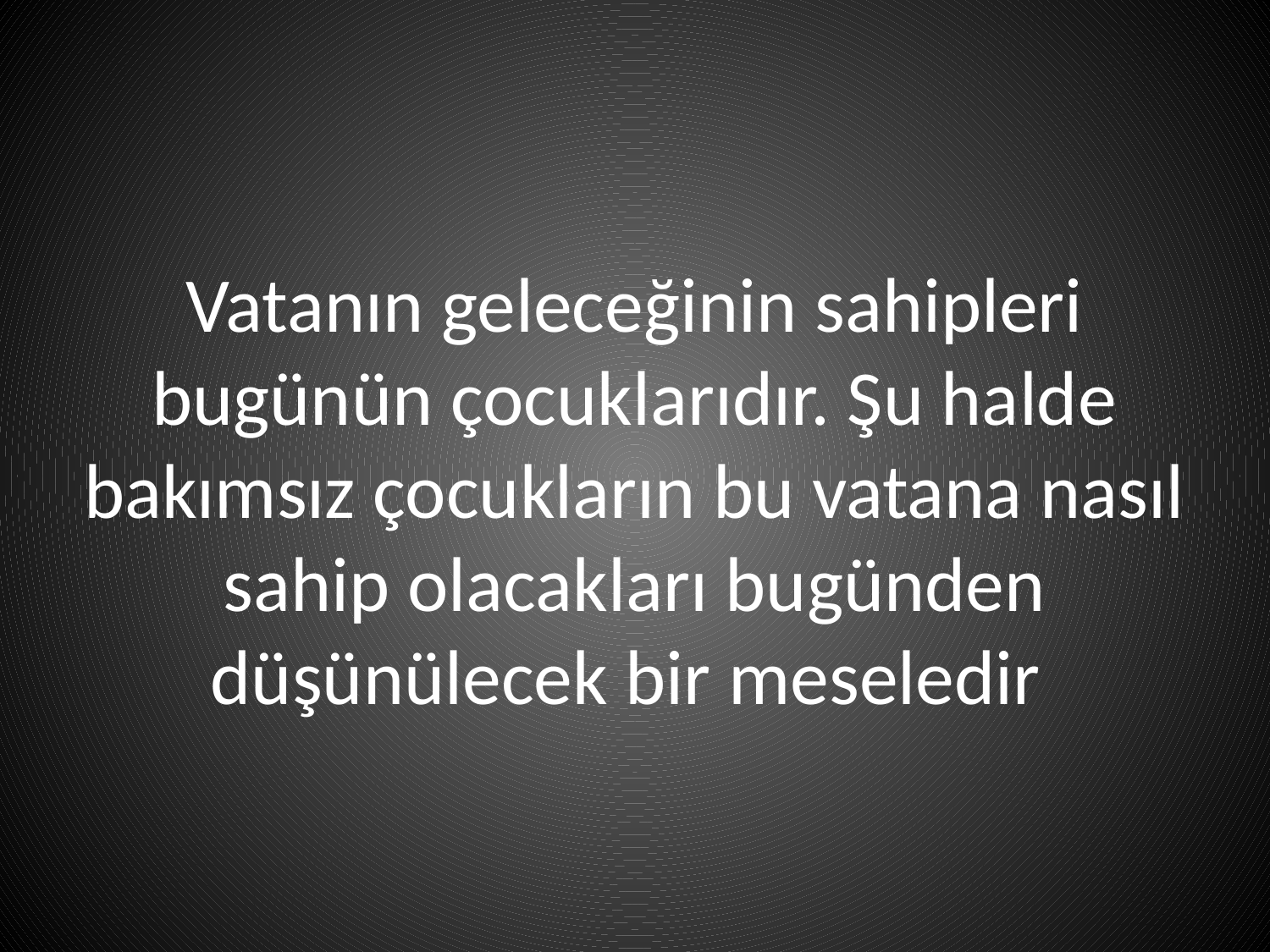

# Vatanın geleceğinin sahipleri bugünün çocuklarıdır. Şu halde bakımsız çocukların bu vatana nasıl sahip olacakları bugünden düşünülecek bir meseledir